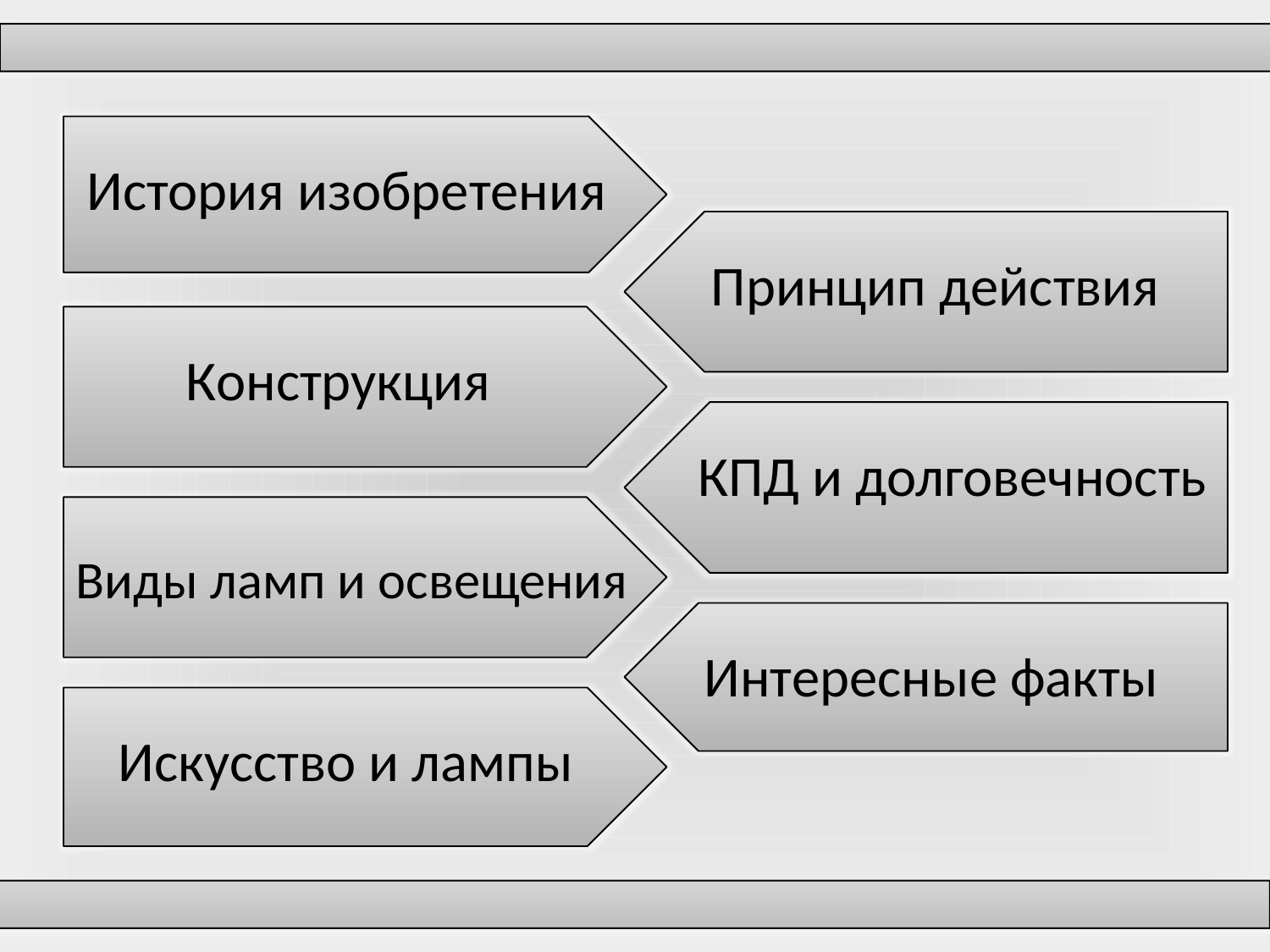

История изобретения

Принцип действия

Конструкция

КПД и долговечность

Виды ламп и освещения

Интересные факты

Искусство и лампы